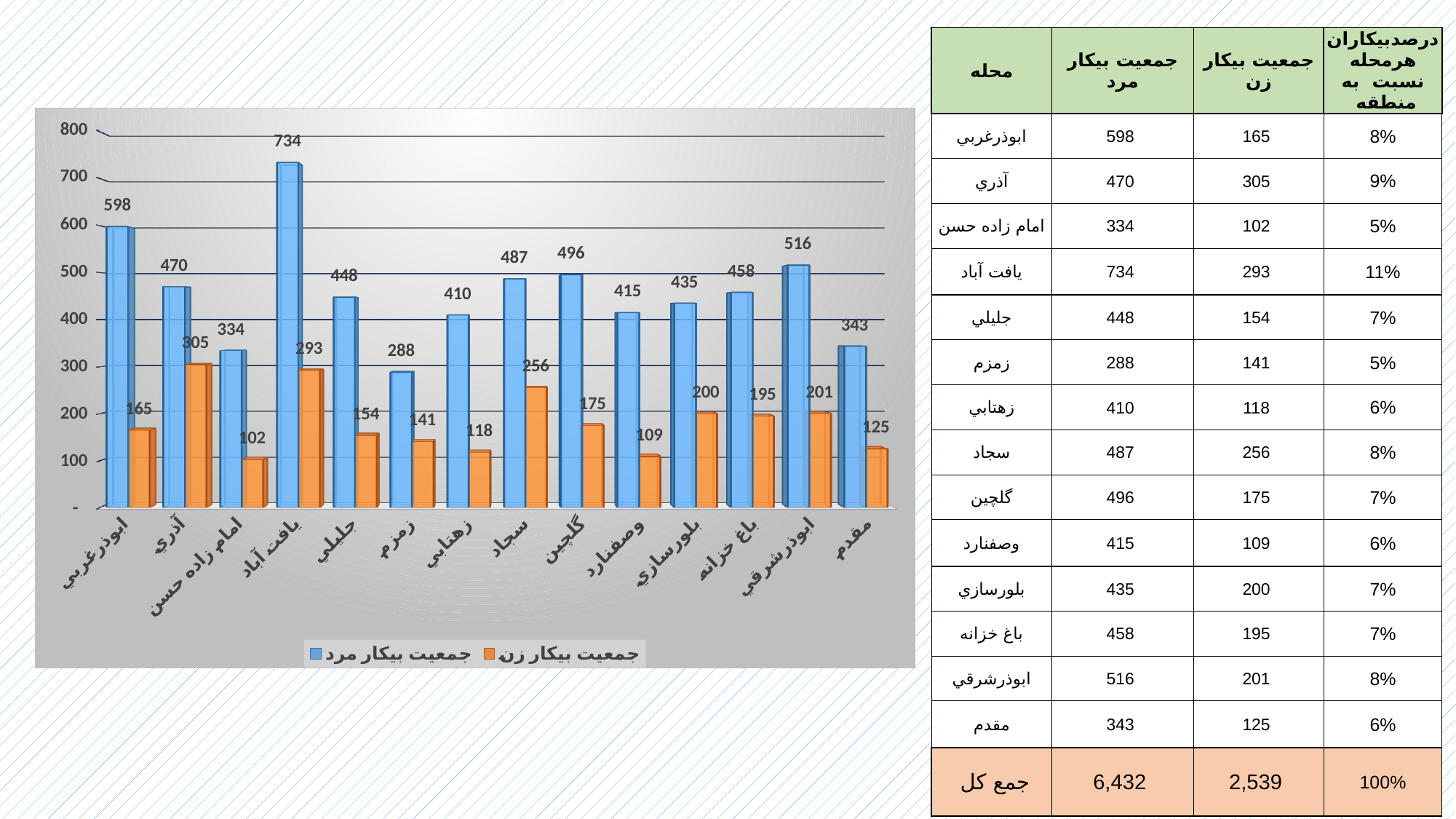

| محله | جمعیت بیکار مرد | جمعیت بیکار زن | درصدبیکاران هرمحله نسبت به منطقه |
| --- | --- | --- | --- |
| ابوذرغربي | 598 | 165 | 8% |
| آذري | 470 | 305 | 9% |
| امام زاده حسن | 334 | 102 | 5% |
| يافت آباد | 734 | 293 | 11% |
| جليلي | 448 | 154 | 7% |
| زمزم | 288 | 141 | 5% |
| زهتابي | 410 | 118 | 6% |
| سجاد | 487 | 256 | 8% |
| گلچين | 496 | 175 | 7% |
| وصفنارد | 415 | 109 | 6% |
| بلورسازي | 435 | 200 | 7% |
| باغ خزانه | 458 | 195 | 7% |
| ابوذرشرقي | 516 | 201 | 8% |
| مقدم | 343 | 125 | 6% |
| جمع کل | 6,432 | 2,539 | 100% |

[unsupported chart]